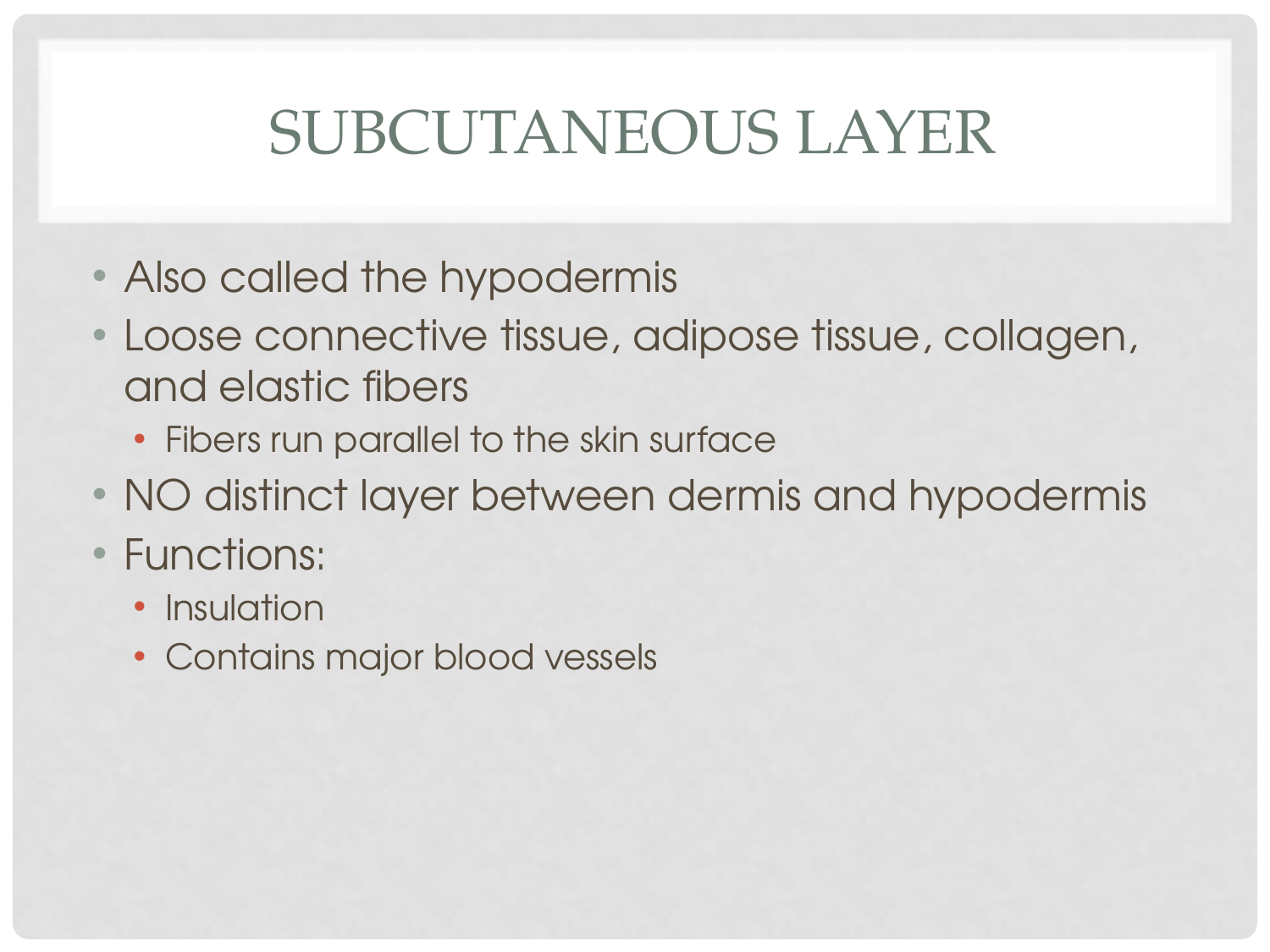

# Subcutaneous Layer
Also called the hypodermis
Loose connective tissue, adipose tissue, collagen, and elastic fibers
Fibers run parallel to the skin surface
NO distinct layer between dermis and hypodermis
Functions:
Insulation
Contains major blood vessels